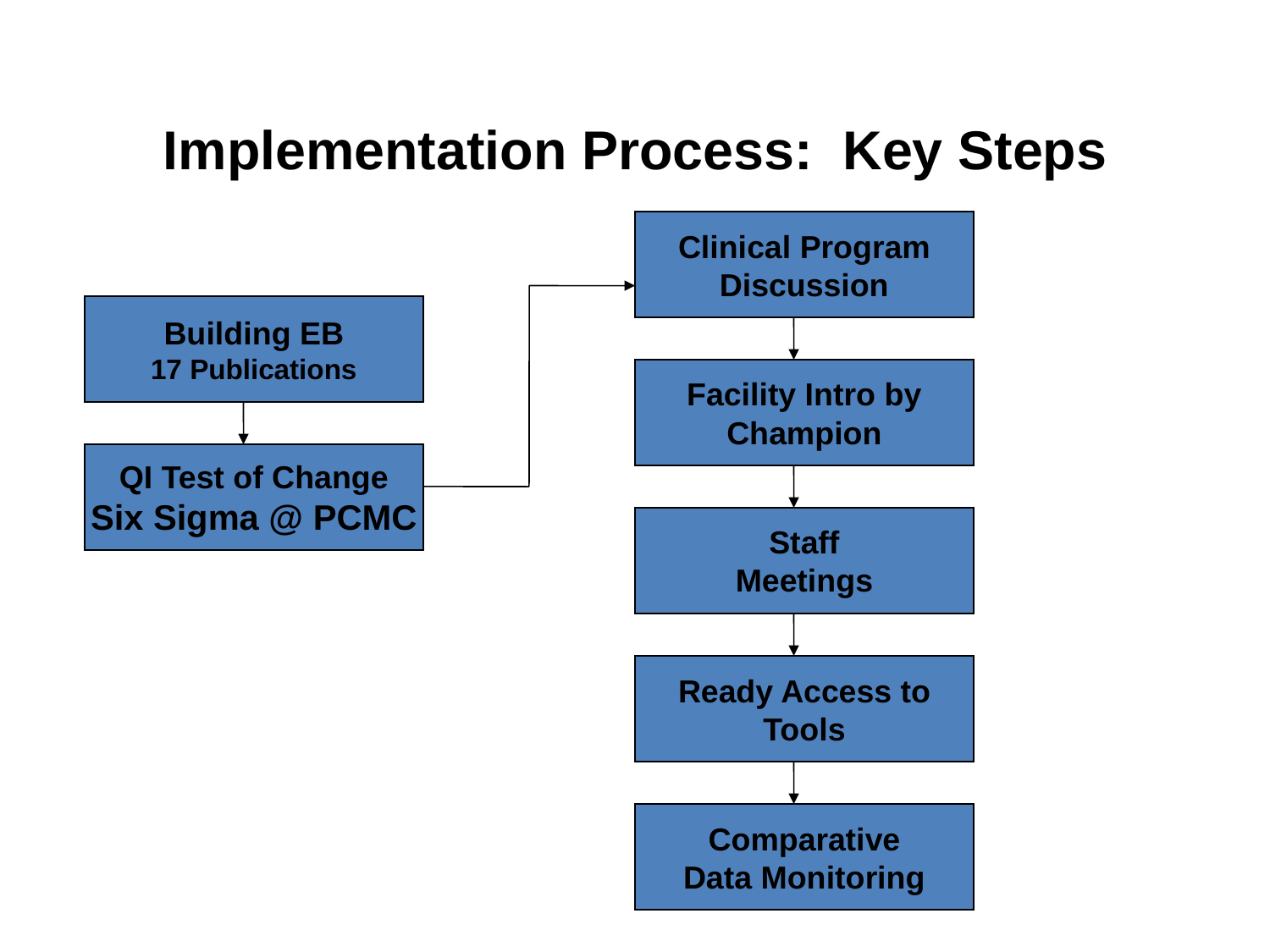

# Implementation Process:  Key Steps
Clinical Program
Discussion

Building EB
17 Publications

Facility Intro by
Champion

QI Test of Change
Six Sigma @ PCMC

Staff
Meetings

Ready Access to
Tools

Comparative
Data Monitoring